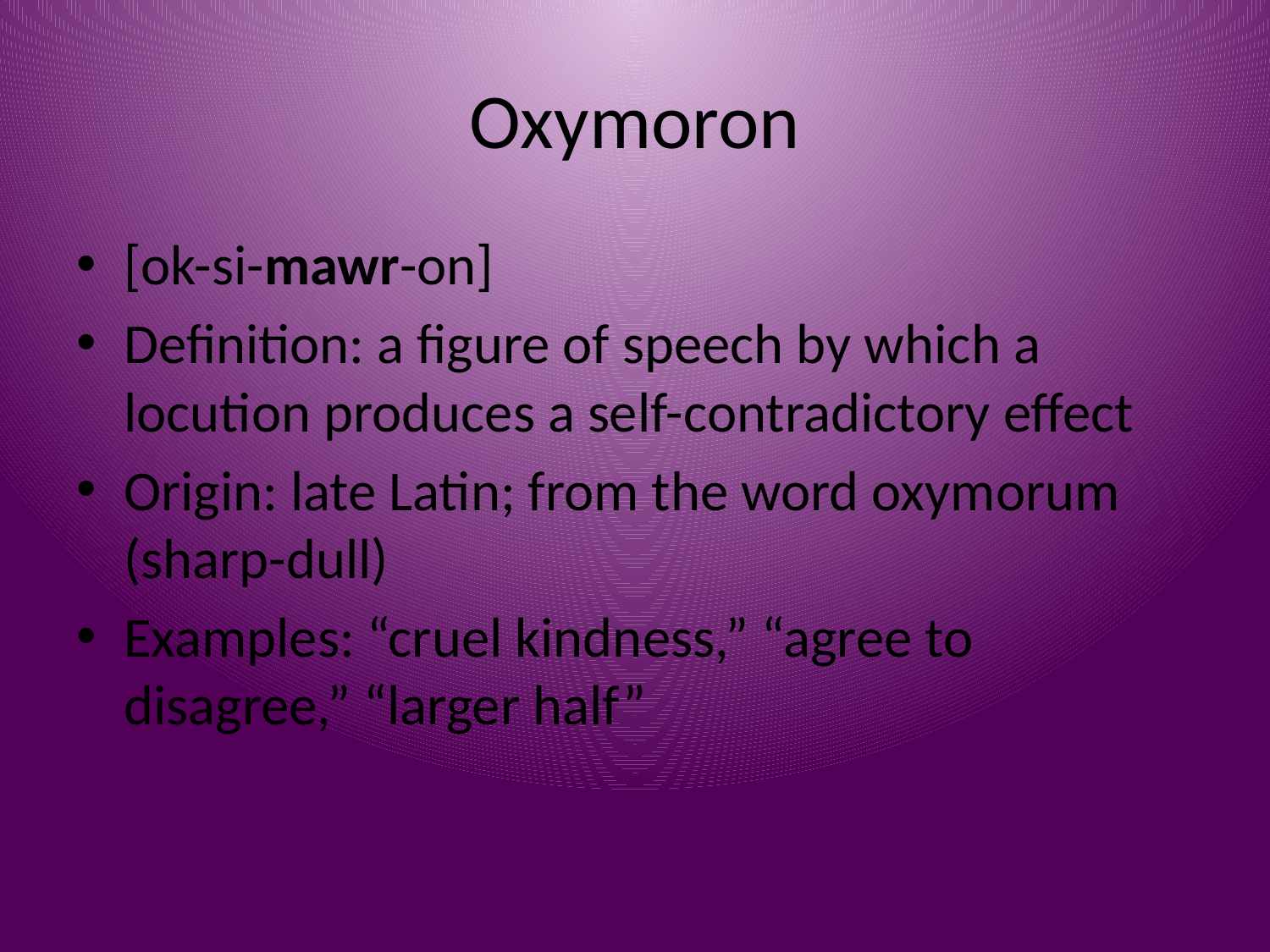

# Oxymoron
[ok-si-mawr-on]
Definition: a figure of speech by which a locution produces a self-contradictory effect
Origin: late Latin; from the word oxymorum (sharp-dull)
Examples: “cruel kindness,” “agree to disagree,” “larger half”